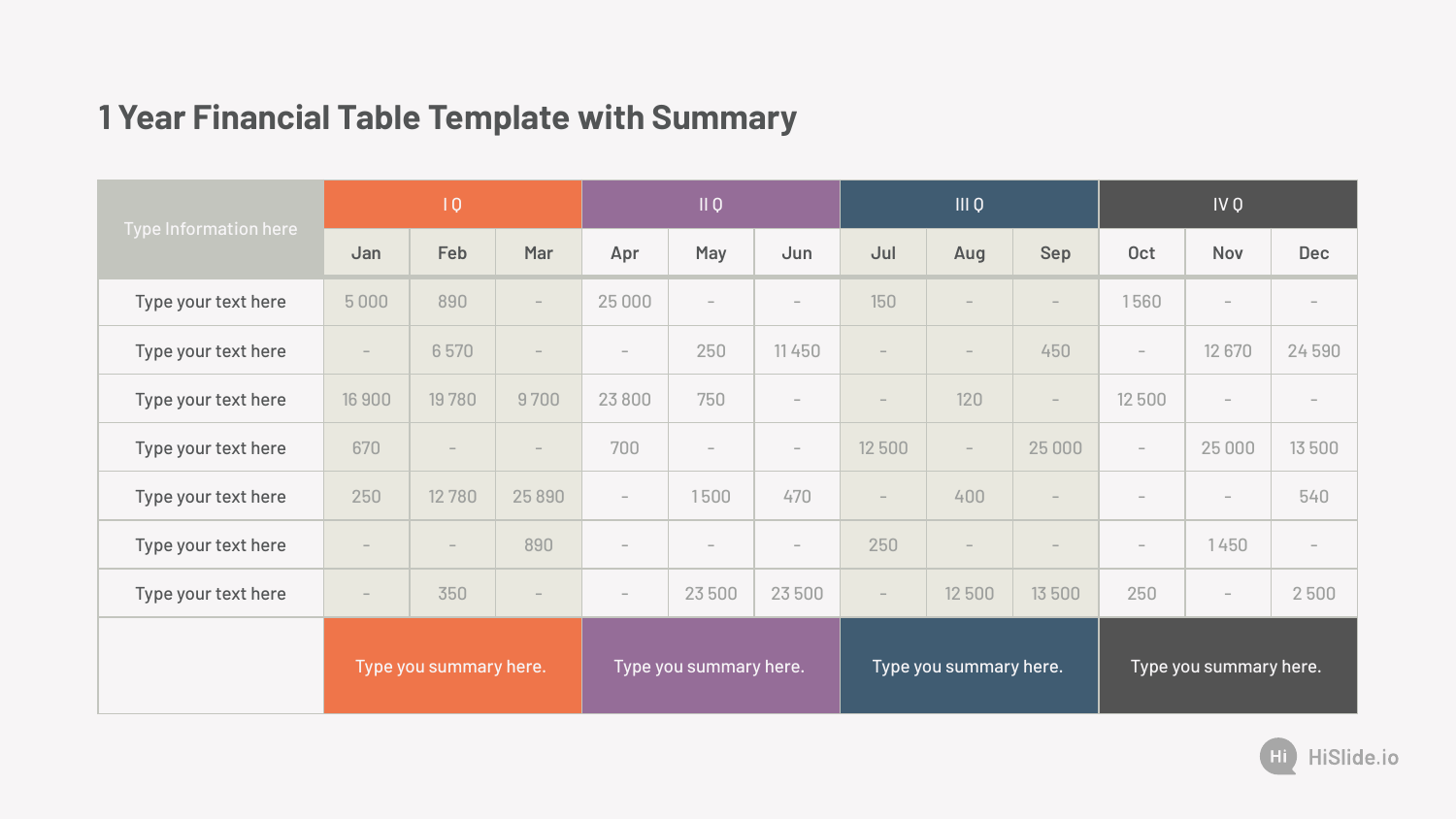

1 Year Financial Table Template with Summary
| Type Information here | I Q |  |  | II Q |  |  | III Q |  |  | IV Q |  |  |
| --- | --- | --- | --- | --- | --- | --- | --- | --- | --- | --- | --- | --- |
|  | Jan | Feb | Mar | Apr | May | Jun | Jul | Aug | Sep | Oct | Nov | Dec |
| Type your text here | 5 000 | 890 | - | 25 000 | - | - | 150 | - | - | 1 560 | - | - |
| Type your text here | - | 6 570 | - | - | 250 | 11 450 | - | - | 450 | - | 12 670 | 24 590 |
| Type your text here | 16 900 | 19 780 | 9 700 | 23 800 | 750 | - | - | 120 | - | 12 500 | - | - |
| Type your text here | 670 | - | - | 700 | - | - | 12 500 | - | 25 000 | - | 25 000 | 13 500 |
| Type your text here | 250 | 12 780 | 25 890 | - | 1 500 | 470 | - | 400 | - | - | - | 540 |
| Type your text here | - | - | 890 | - | - | - | 250 | - | - | - | 1 450 | - |
| Type your text here | - | 350 | - | - | 23 500 | 23 500 | - | 12 500 | 13 500 | 250 | - | 2 500 |
|  | Type you summary here. |  |  | Type you summary here. |  |  | Type you summary here. |  |  | Type you summary here. |  |  |